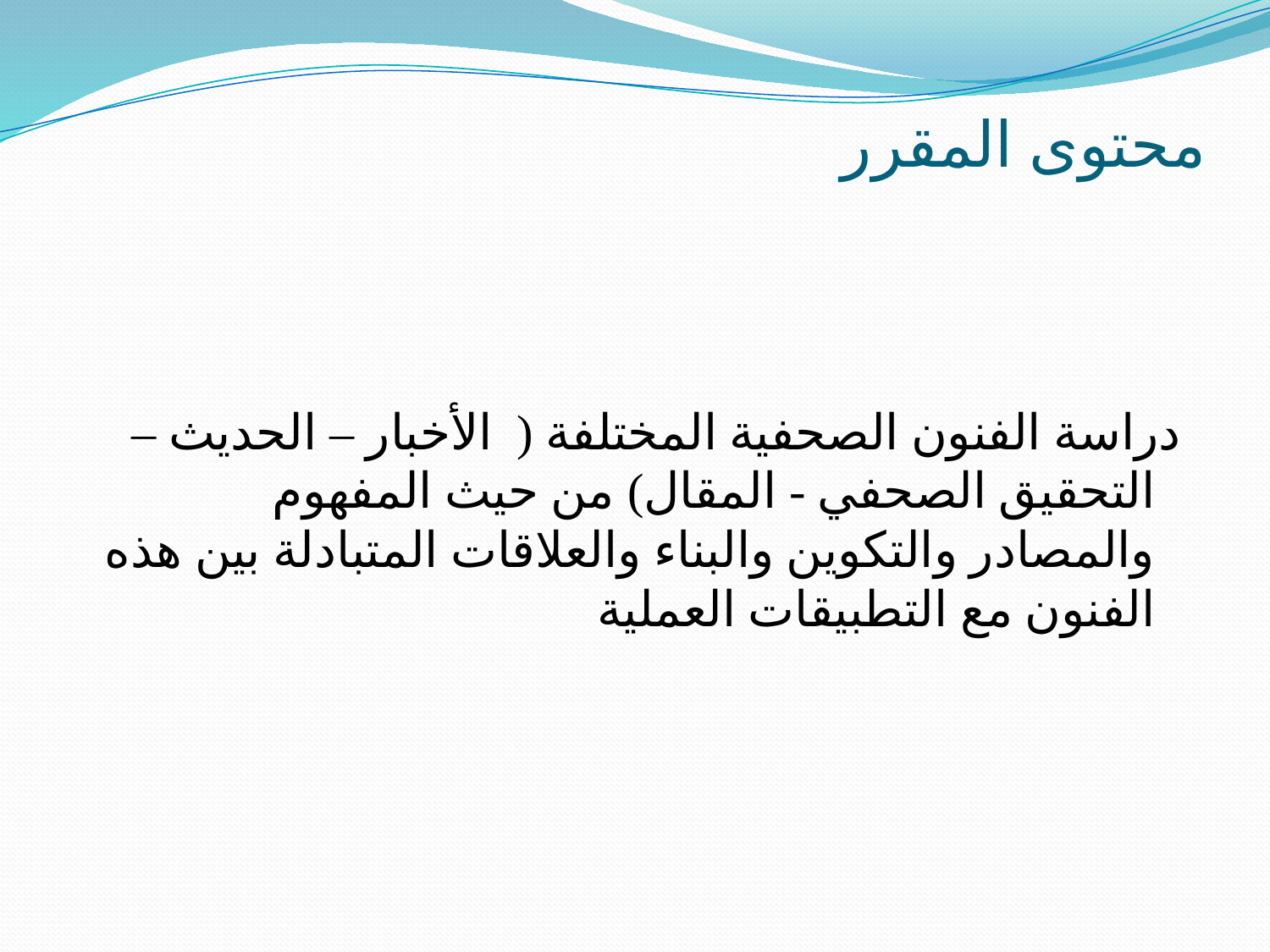

# محتوى المقرر
 دراسة الفنون الصحفية المختلفة (  الأخبار – الحديث – التحقيق الصحفي - المقال) من حيث المفهوم والمصادر والتكوين والبناء والعلاقات المتبادلة بين هذه الفنون مع التطبيقات العملية